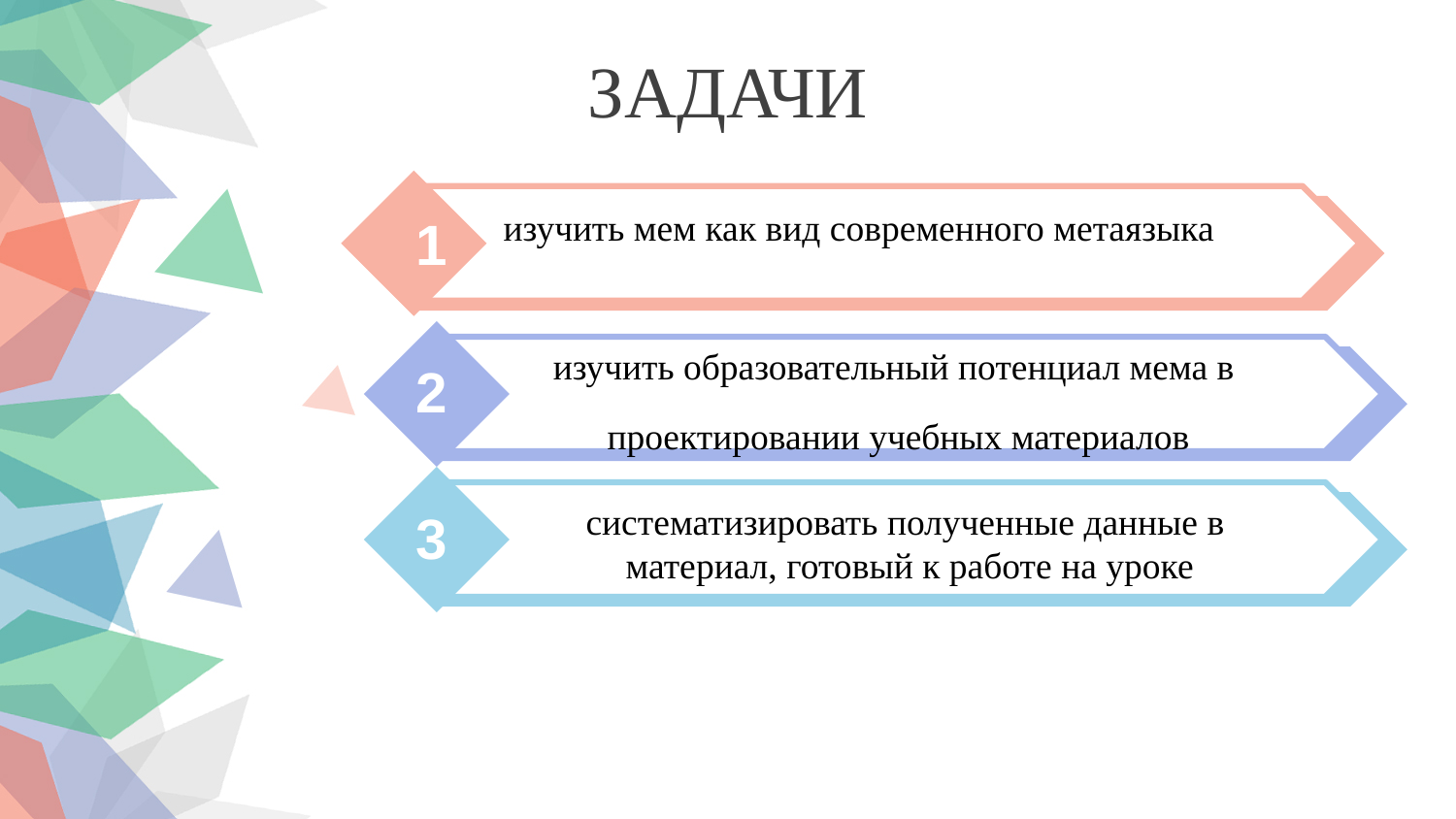

ЗАДАЧИ

изучить мем как вид современного метаязыка

1

изучить образовательный потенциал мема в
проектировании учебных материалов

2

систематизировать полученные данные в
материал, готовый к работе на уроке

3
4